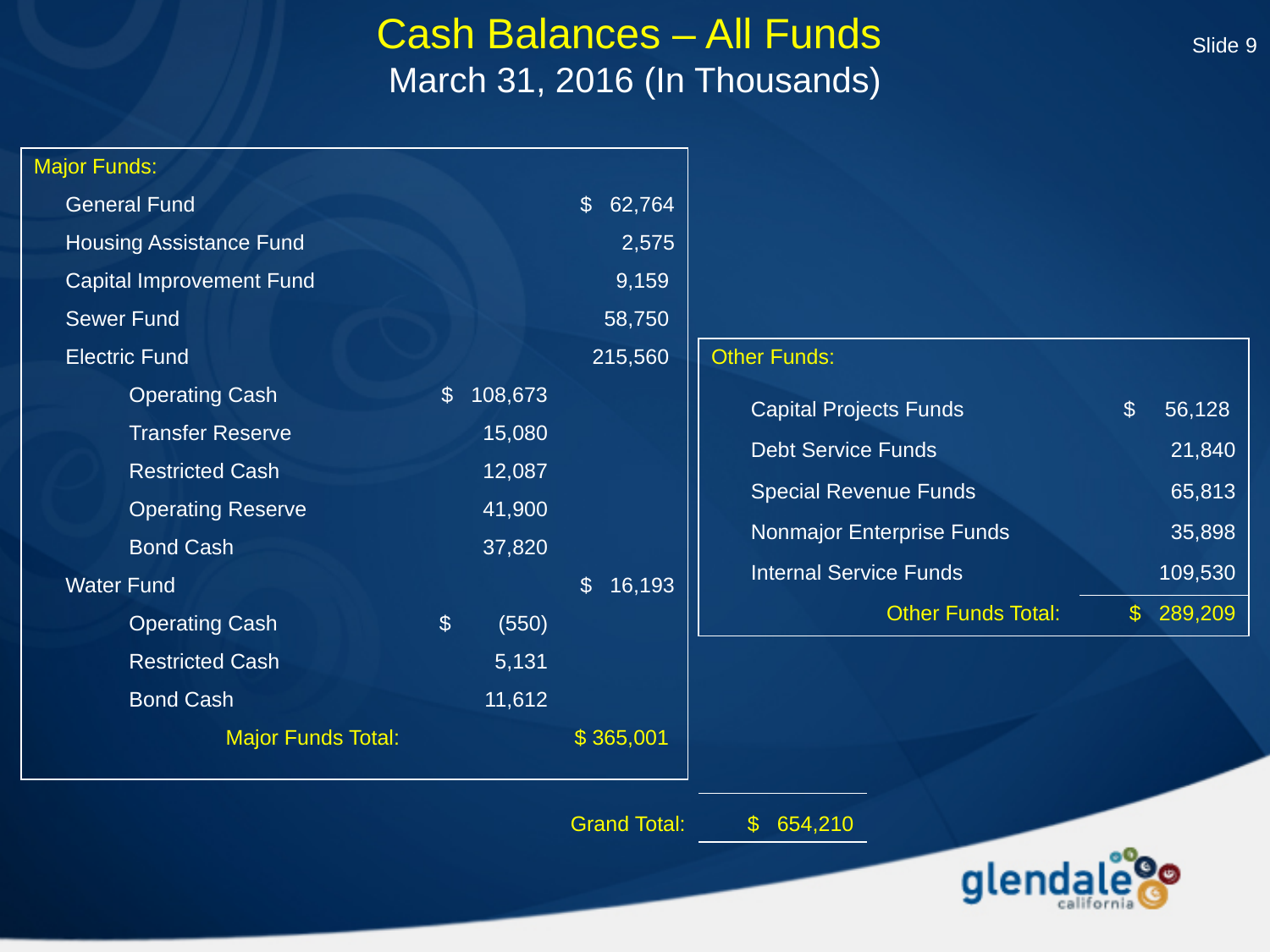

Slide 9
# Cash Balances – All Funds March 31, 2016 (In Thousands)
| Major Funds: |  |  |
| --- | --- | --- |
| General Fund |  | $ 62,764 |
| Housing Assistance Fund |  | 2,575 |
| Capital Improvement Fund |  | 9,159 |
| Sewer Fund |  | 58,750 |
| Electric Fund |  | 215,560 |
| Operating Cash | $ 108,673 |  |
| Transfer Reserve | 15,080 |  |
| Restricted Cash | 12,087 |  |
| Operating Reserve | 41,900 |  |
| Bond Cash | 37,820 |  |
| Water Fund |  | $ 16,193 |
| Operating Cash | $ (550) |  |
| Restricted Cash | 5,131 |  |
| Bond Cash | 11,612 |  |
| Major Funds Total: |  | $ 365,001 |
| Other Funds: |  |
| --- | --- |
| Capital Projects Funds | $ 56,128 |
| Debt Service Funds | 21,840 |
| Special Revenue Funds | 65,813 |
| Nonmajor Enterprise Funds | 35,898 |
| Internal Service Funds | 109,530 |
| Other Funds Total: | $ 289,209 |
| Grand Total: | $ 654,210 |
| --- | --- |